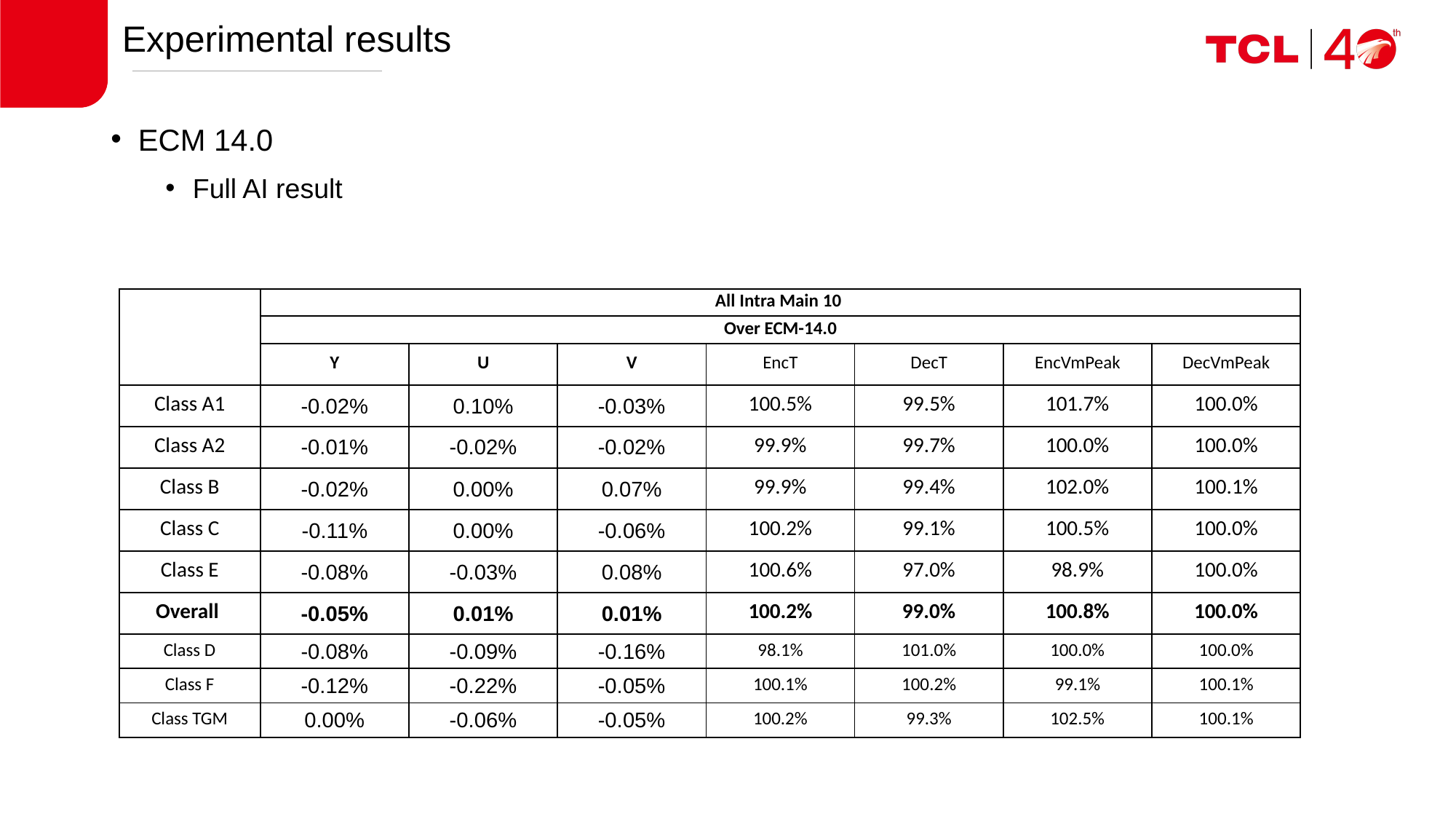

# Experimental results
ECM 14.0
Full AI result
|  | All Intra Main 10 |  |  |  |  |  |  |
| --- | --- | --- | --- | --- | --- | --- | --- |
|  | Over ECM-14.0 |  |  |  |  |  |  |
|  | Y | U | V | EncT | DecT | EncVmPeak | DecVmPeak |
| Class A1 | -0.02% | 0.10% | -0.03% | 100.5% | 99.5% | 101.7% | 100.0% |
| Class A2 | -0.01% | -0.02% | -0.02% | 99.9% | 99.7% | 100.0% | 100.0% |
| Class B | -0.02% | 0.00% | 0.07% | 99.9% | 99.4% | 102.0% | 100.1% |
| Class C | -0.11% | 0.00% | -0.06% | 100.2% | 99.1% | 100.5% | 100.0% |
| Class E | -0.08% | -0.03% | 0.08% | 100.6% | 97.0% | 98.9% | 100.0% |
| Overall | -0.05% | 0.01% | 0.01% | 100.2% | 99.0% | 100.8% | 100.0% |
| Class D | -0.08% | -0.09% | -0.16% | 98.1% | 101.0% | 100.0% | 100.0% |
| Class F | -0.12% | -0.22% | -0.05% | 100.1% | 100.2% | 99.1% | 100.1% |
| Class TGM | 0.00% | -0.06% | -0.05% | 100.2% | 99.3% | 102.5% | 100.1% |